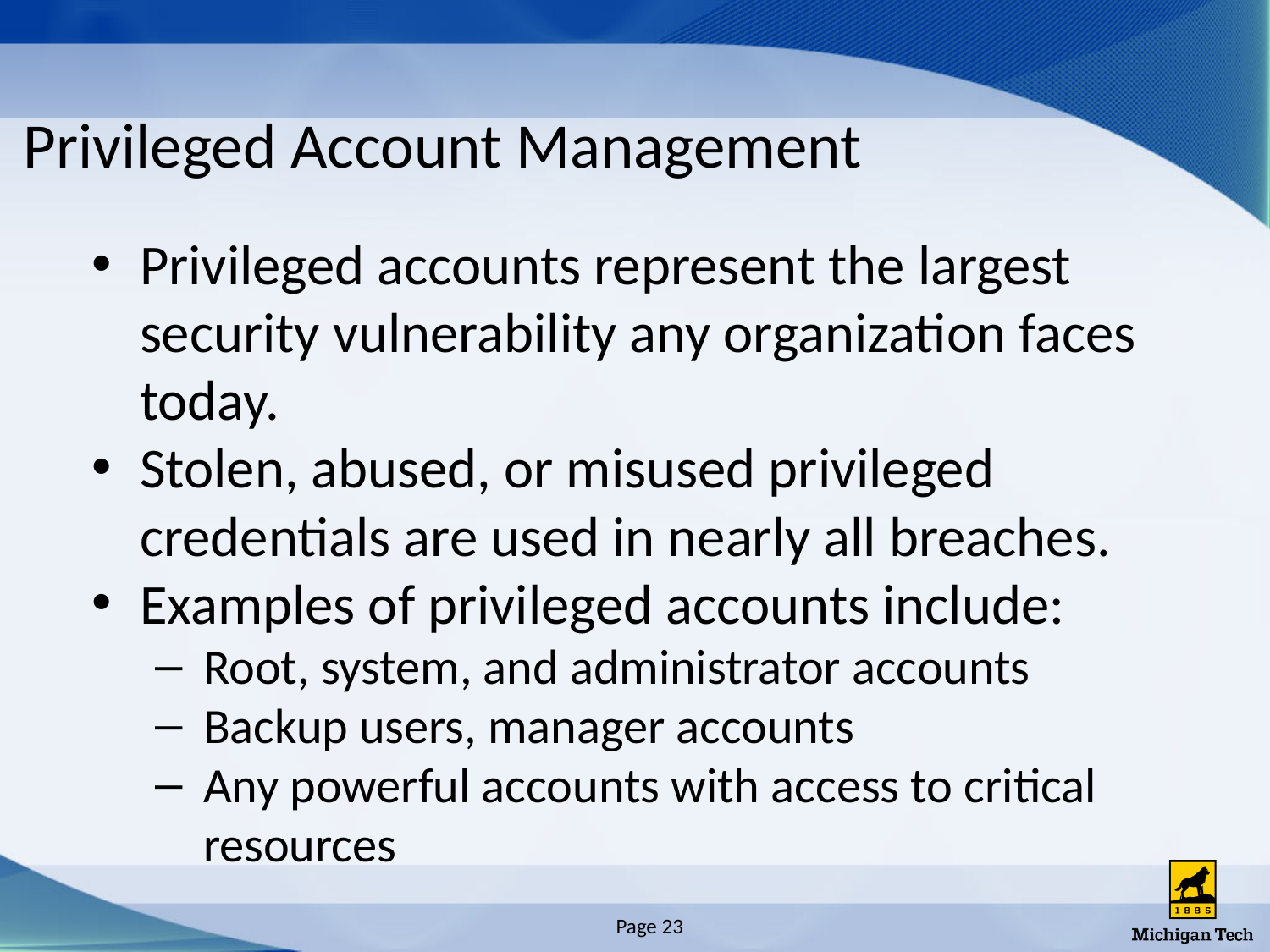

# Privileged Account Management
Privileged accounts represent the largest security vulnerability any organization faces today.
Stolen, abused, or misused privileged credentials are used in nearly all breaches.
Examples of privileged accounts include:
Root, system, and administrator accounts
Backup users, manager accounts
Any powerful accounts with access to critical resources